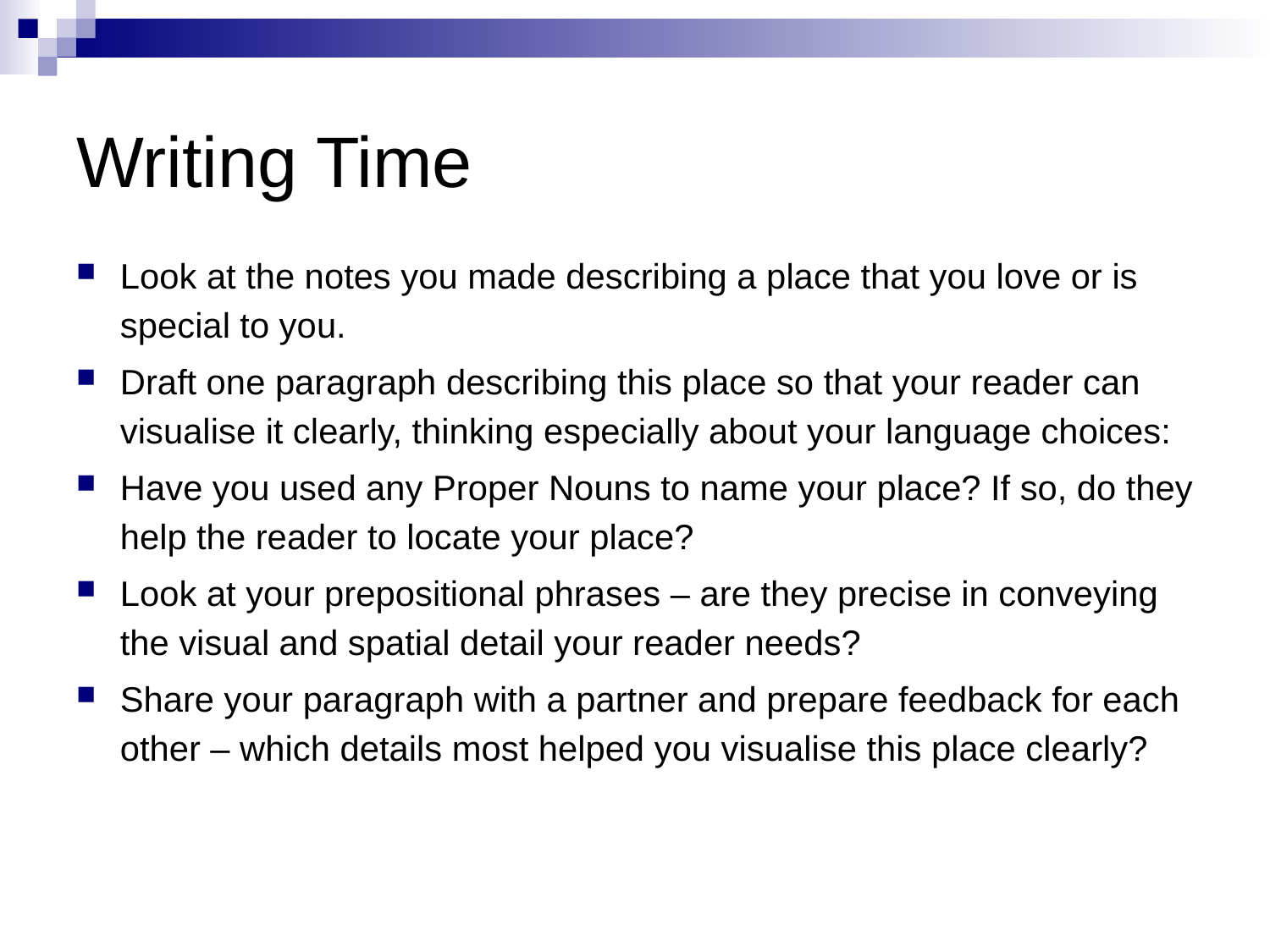

# Writing Time
Look at the notes you made describing a place that you love or is special to you.
Draft one paragraph describing this place so that your reader can visualise it clearly, thinking especially about your language choices:
Have you used any Proper Nouns to name your place? If so, do they help the reader to locate your place?
Look at your prepositional phrases – are they precise in conveying the visual and spatial detail your reader needs?
Share your paragraph with a partner and prepare feedback for each other – which details most helped you visualise this place clearly?